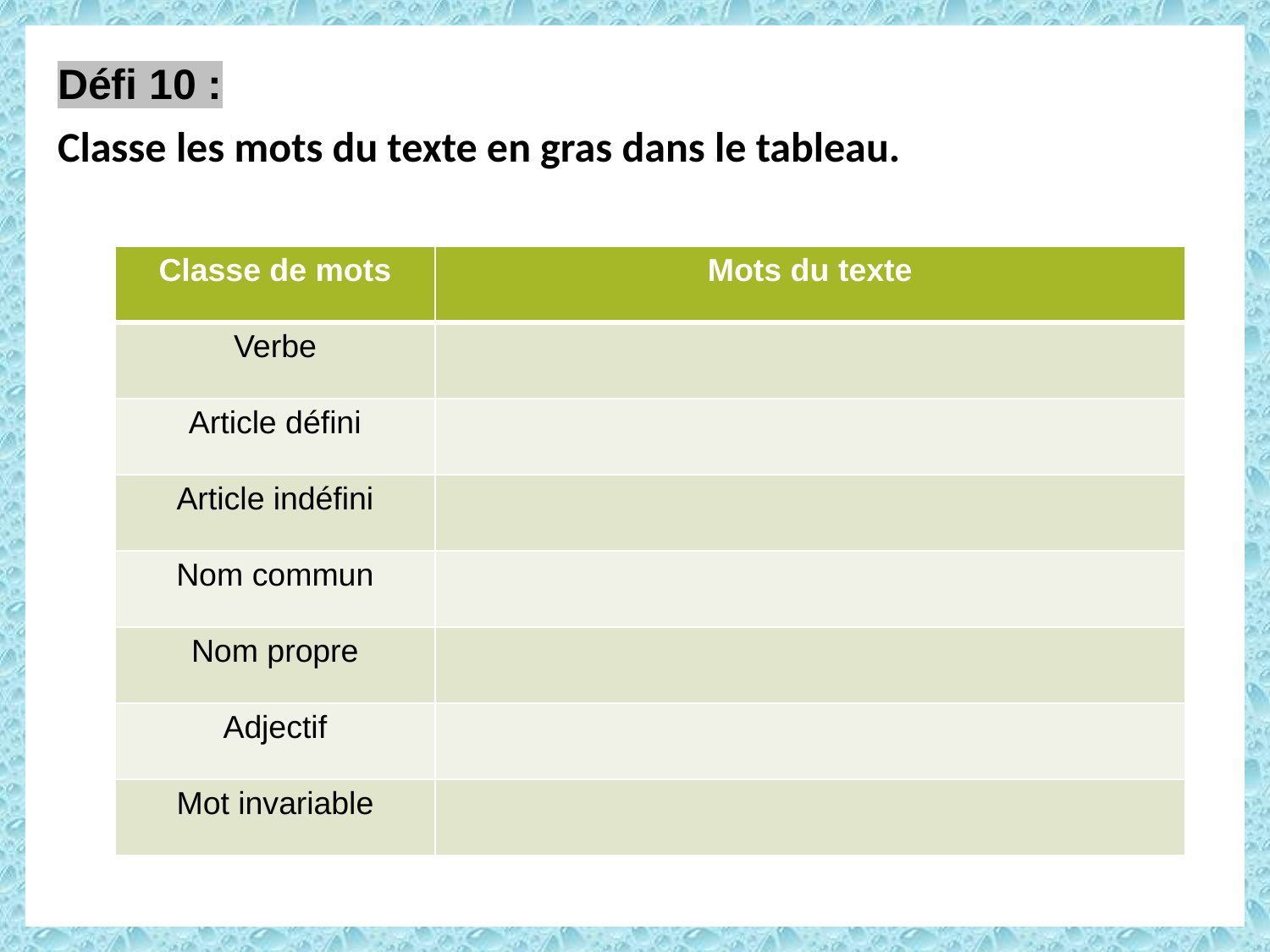

Défi 10 :
Classe les mots du texte en gras dans le tableau.

| Classe de mots | Mots du texte |
| --- | --- |
| Verbe |  |
| Article défini |  |
| Article indéfini |  |
| Nom commun |  |
| Nom propre |  |
| Adjectif |  |
| Mot invariable |  |